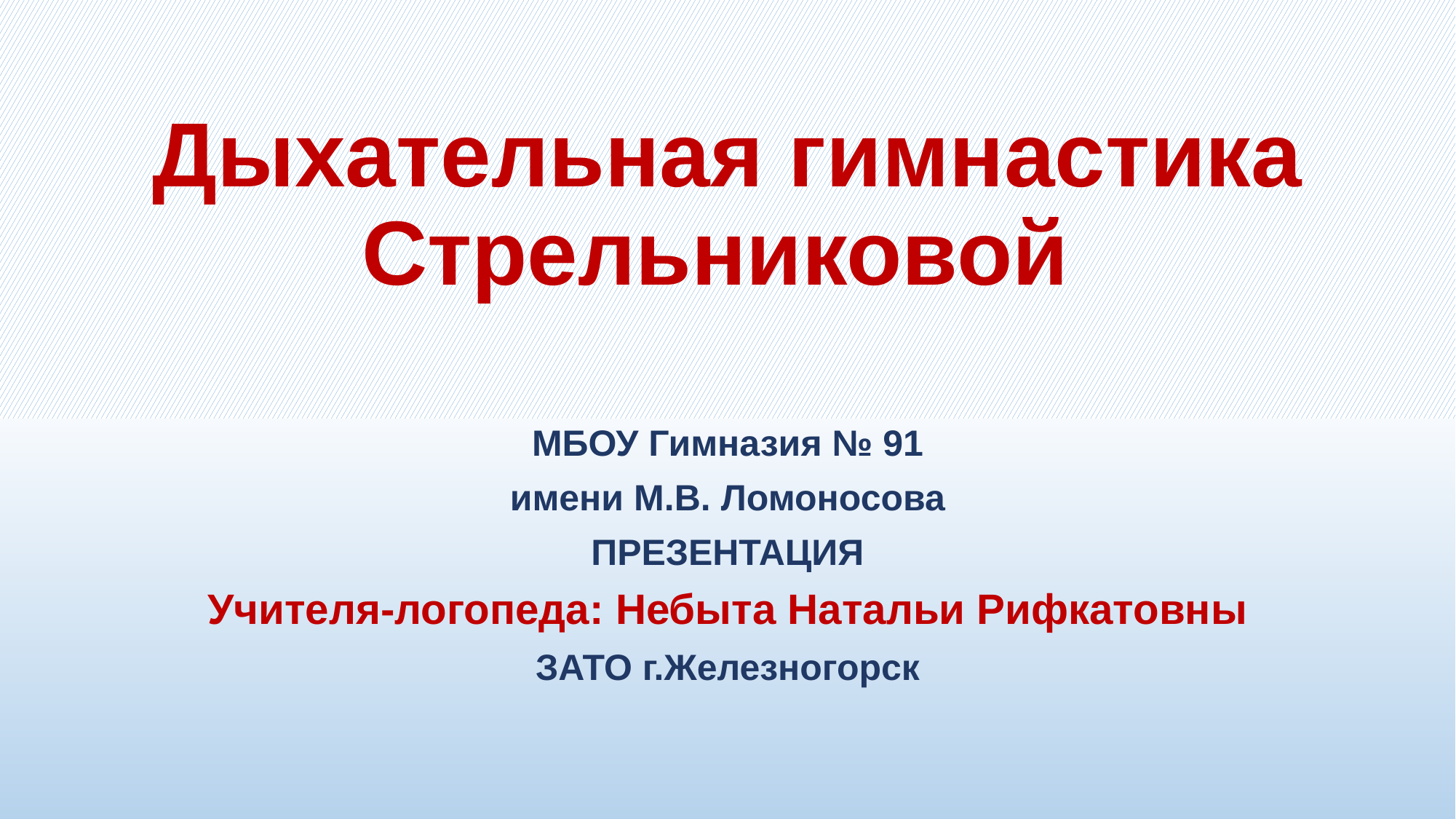

# Дыхательная гимнастика Стрельниковой
МБОУ Гимназия № 91
имени М.В. Ломоносова
ПРЕЗЕНТАЦИЯ
Учителя-логопеда: Небыта Натальи Рифкатовны
ЗАТО г.Железногорск